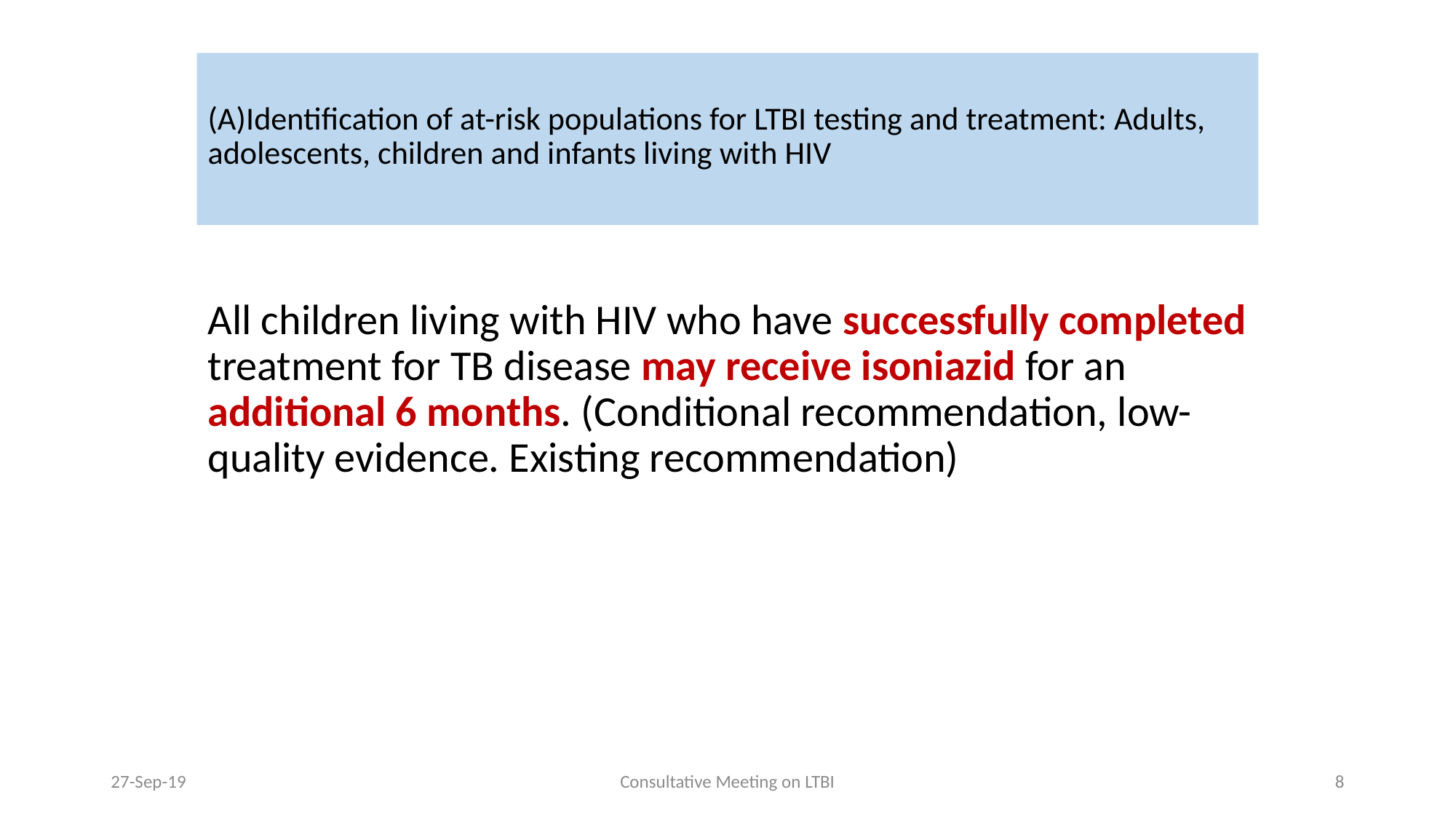

# (A)Identification of at-risk populations for LTBI testing and treatment: Adults, adolescents, children and infants living with HIV
All children living with HIV who have successfully completed treatment for TB disease may receive isoniazid for an additional 6 months. (Conditional recommendation, low-quality evidence. Existing recommendation)
27-Sep-19
Consultative Meeting on LTBI
8